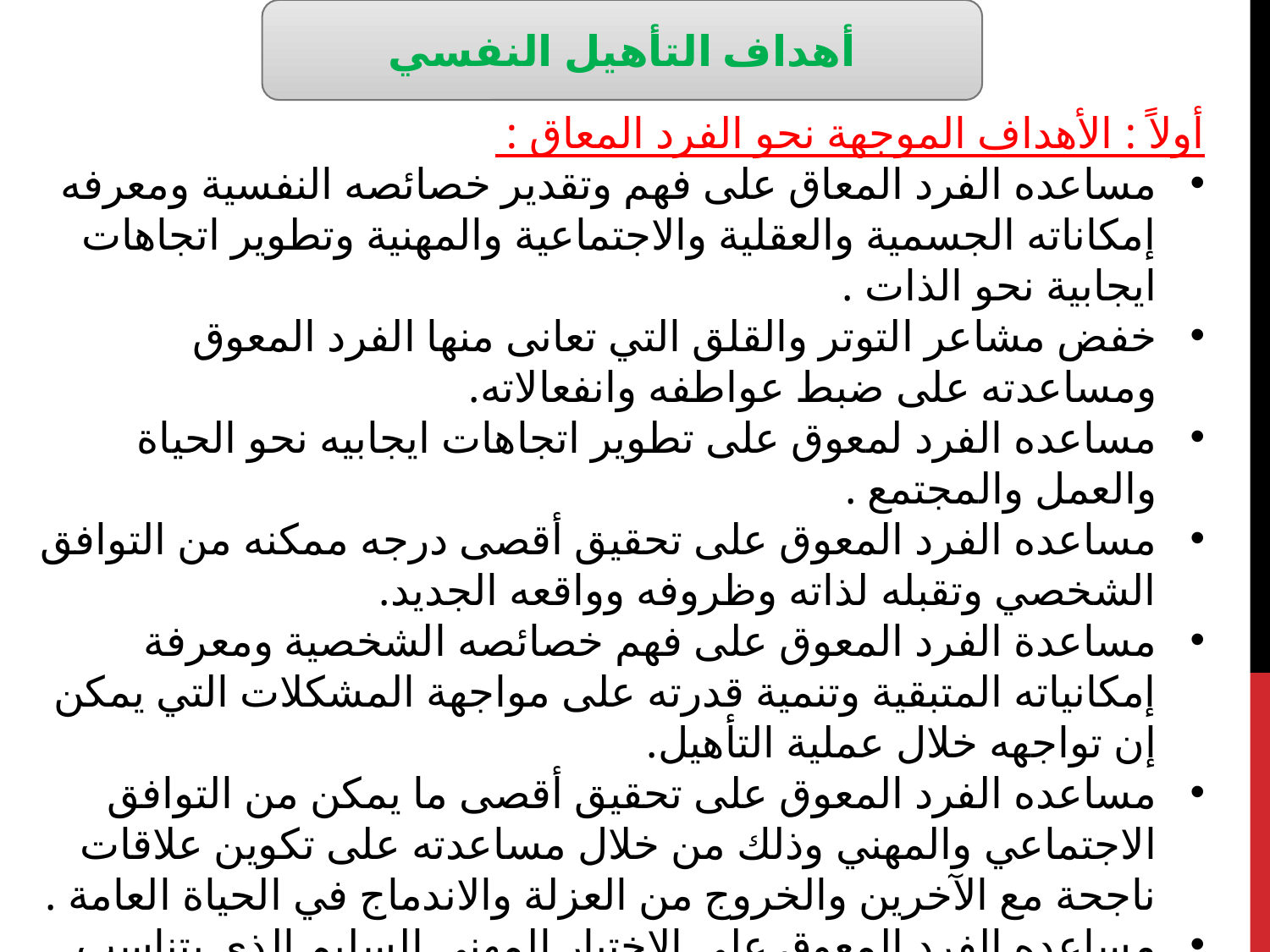

أهداف التأهيل النفسي
أولاً : الأهداف الموجهة نحو الفرد المعاق :
مساعده الفرد المعاق على فهم وتقدير خصائصه النفسية ومعرفه إمكاناته الجسمية والعقلية والاجتماعية والمهنية وتطوير اتجاهات ايجابية نحو الذات .
خفض مشاعر التوتر والقلق التي تعانى منها الفرد المعوق ومساعدته على ضبط عواطفه وانفعالاته.
مساعده الفرد لمعوق على تطوير اتجاهات ايجابيه نحو الحياة والعمل والمجتمع .
مساعده الفرد المعوق على تحقيق أقصى درجه ممكنه من التوافق الشخصي وتقبله لذاته وظروفه وواقعه الجديد.
مساعدة الفرد المعوق على فهم خصائصه الشخصية ومعرفة إمكانياته المتبقية وتنمية قدرته على مواجهة المشكلات التي يمكن إن تواجهه خلال عملية التأهيل.
مساعده الفرد المعوق على تحقيق أقصى ما يمكن من التوافق الاجتماعي والمهني وذلك من خلال مساعدته على تكوين علاقات ناجحة مع الآخرين والخروج من العزلة والاندماج في الحياة العامة .
مساعده الفرد المعوق على الاختيار المهني السليم الذي يتناسب مع عجزه وميوله واستعداداته المهنية ومتطلبات سوق العمل .
 العمل على تعديل بعض العادات السلوكية الخاطئة التي قد تنشا عن حالة الإعاقة .